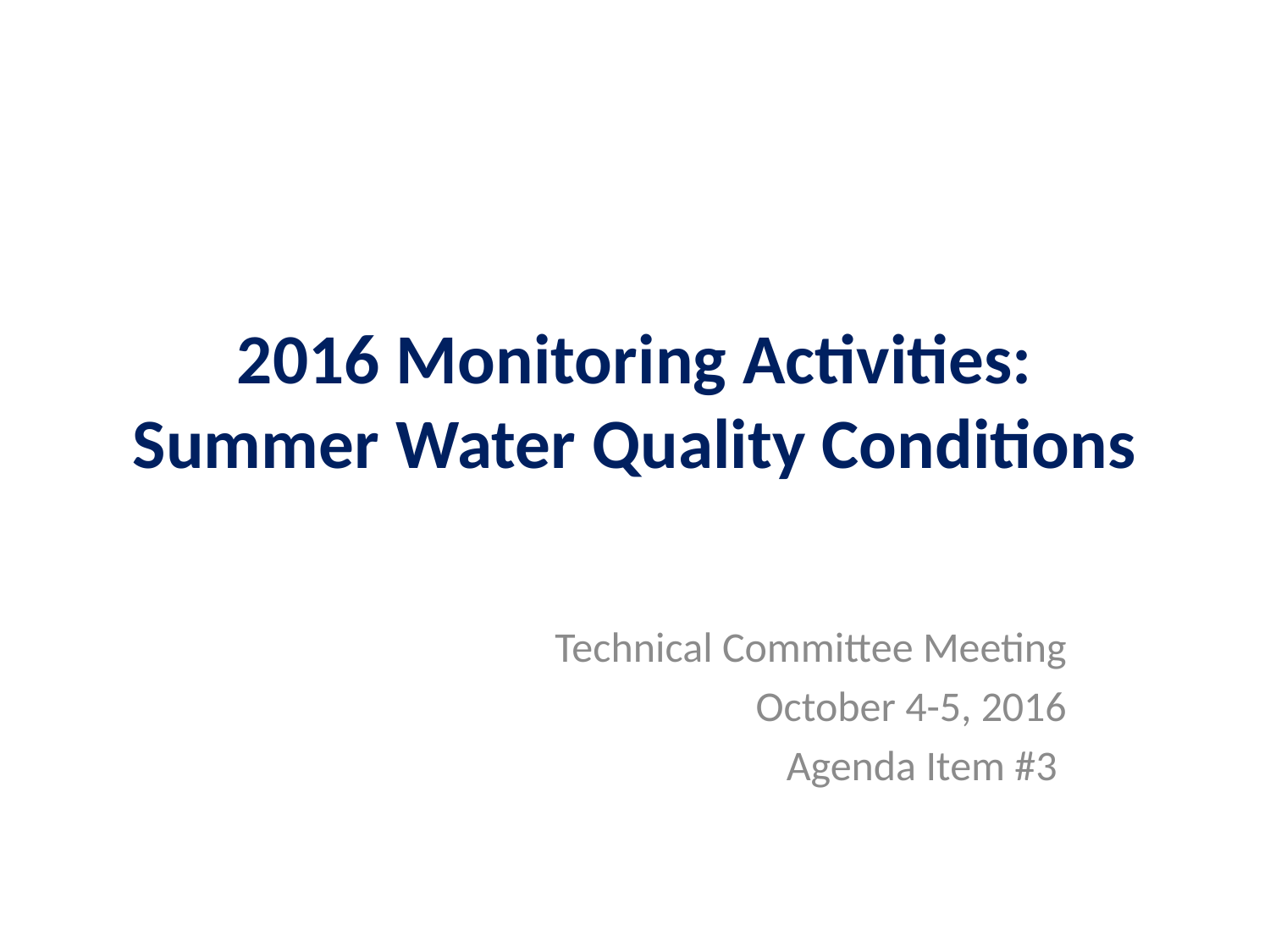

# 2016 Monitoring Activities: Summer Water Quality Conditions
Technical Committee Meeting
October 4-5, 2016
Agenda Item #3